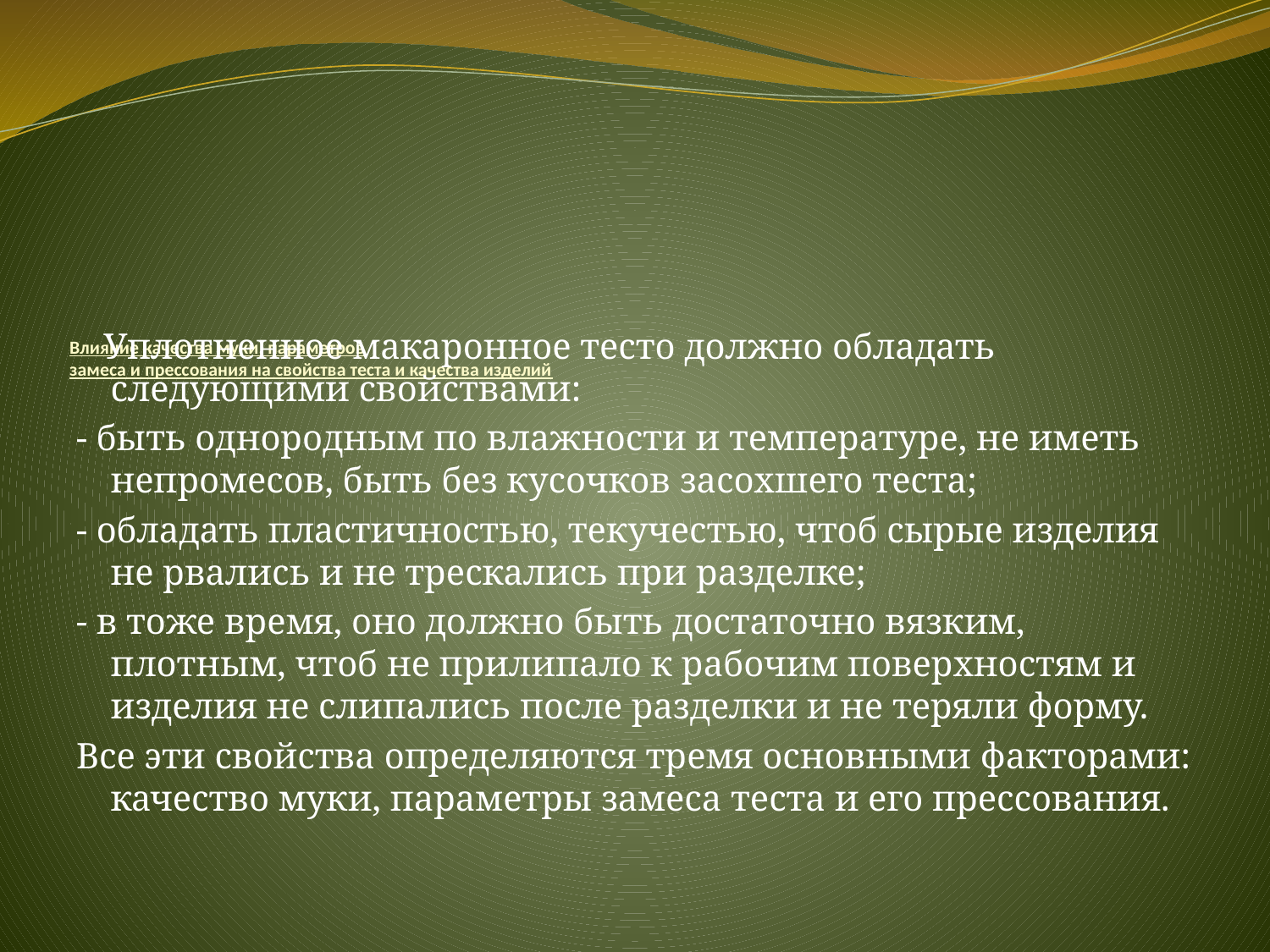

Уплотненное макаронное тесто должно обладать следующими свойствами:
- быть однородным по влажности и температуре, не иметь непромесов, быть без кусочков засохшего теста;
- обладать пластичностью, текучестью, чтоб сырые изделия не рвались и не трескались при разделке;
- в тоже время, оно должно быть достаточно вязким, плотным, чтоб не прилипало к рабочим поверхностям и изделия не слипались после разделки и не теряли форму.
Все эти свойства определяются тремя основными факторами: качество муки, параметры замеса теста и его прессования.

# Влияние качества муки, параметров замеса и прессования на свойства теста и качества изделий